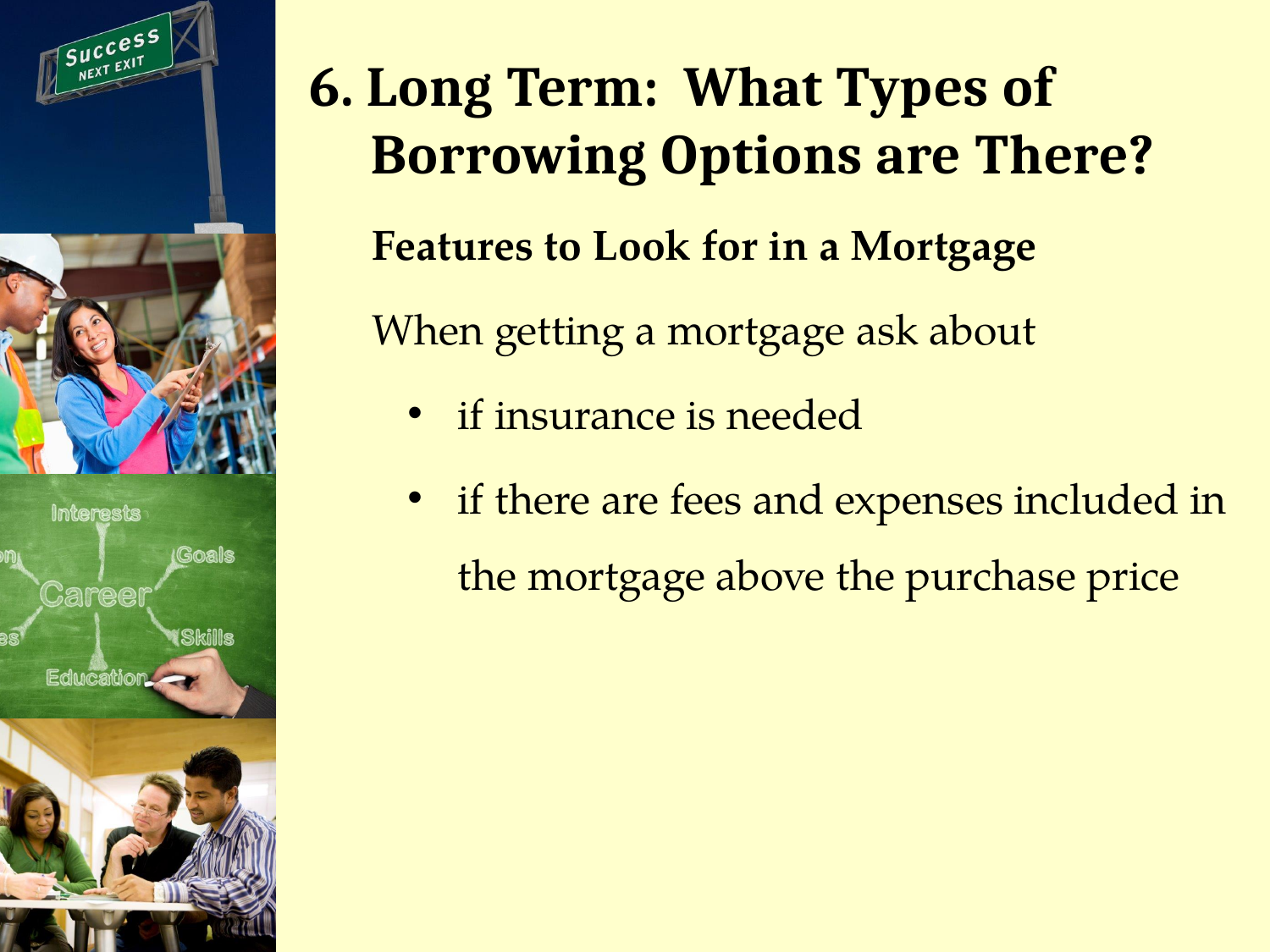

# 6. Long Term:  What Types of  Borrowing Options are There?
Features to Look for in a Mortgage
When getting a mortgage ask about
if insurance is needed
if there are fees and expenses included in the mortgage above the purchase price